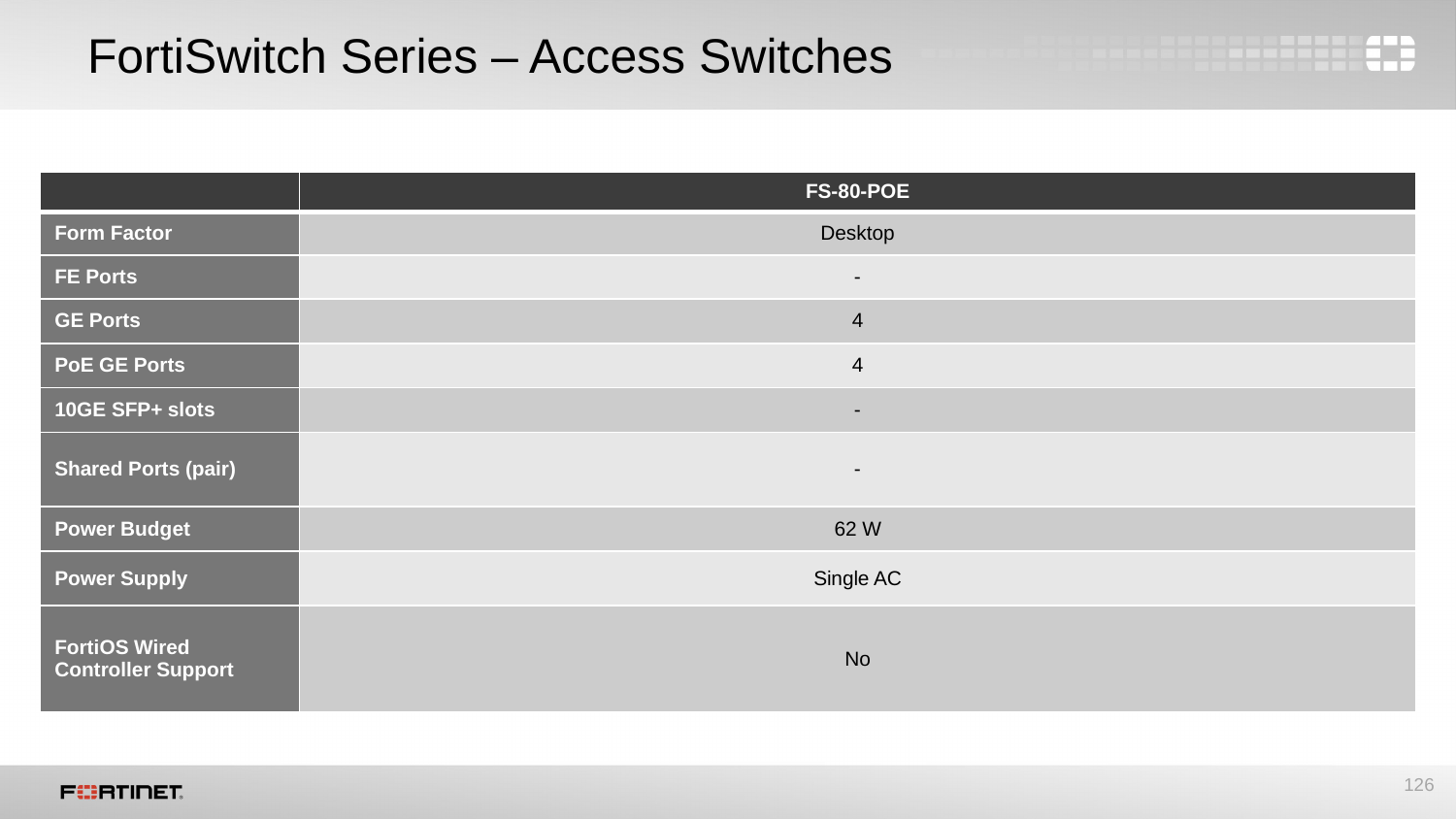

# FortiSwitch Series – Access Switches
|  | FS-80-POE |
| --- | --- |
| Form Factor | Desktop |
| FE Ports | - |
| GE Ports | 4 |
| PoE GE Ports | 4 |
| 10GE SFP+ slots | - |
| Shared Ports (pair) | - |
| Power Budget | 62 W |
| Power Supply | Single AC |
| FortiOS Wired Controller Support | No |